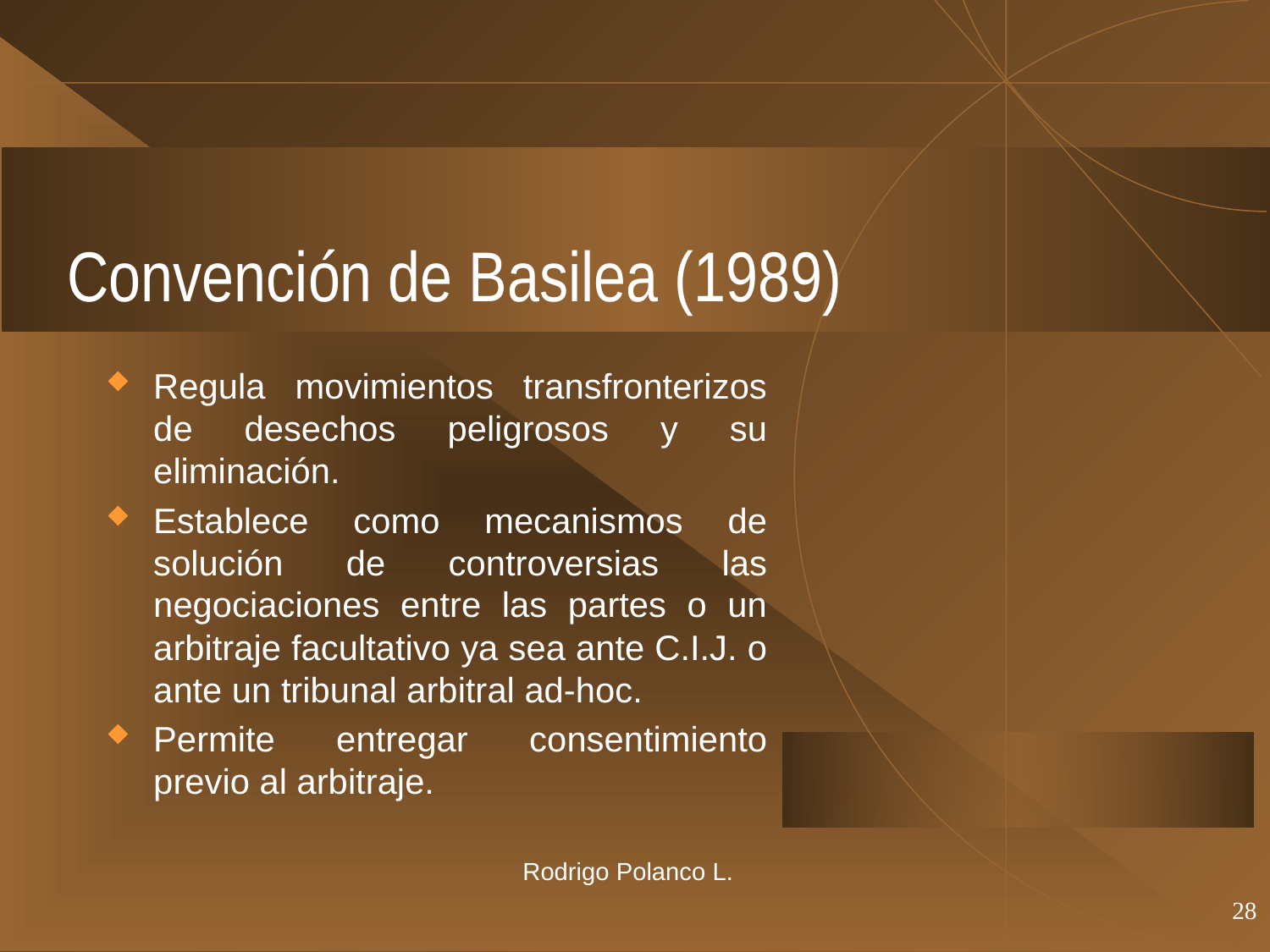

# Convención de Basilea (1989)
Regula movimientos transfronterizos de desechos peligrosos y su eliminación.
Establece como mecanismos de solución de controversias las negociaciones entre las partes o un arbitraje facultativo ya sea ante C.I.J. o ante un tribunal arbitral ad-hoc.
Permite entregar consentimiento previo al arbitraje.
Rodrigo Polanco L.
28